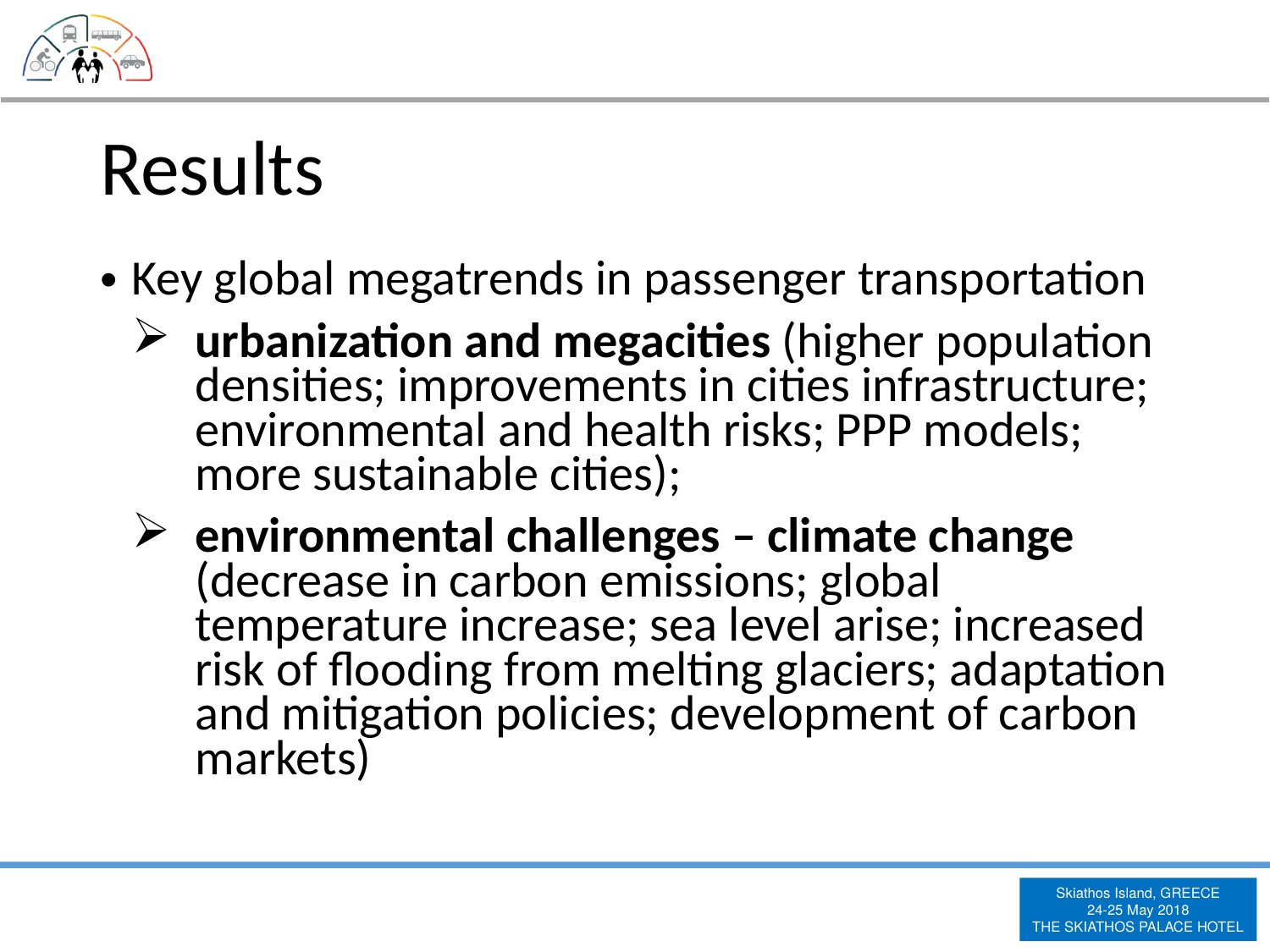

# Results
Key global megatrends in passenger transportation
urbanization and megacities (higher population densities; improvements in cities infrastructure; environmental and health risks; PPP models; more sustainable cities);
environmental challenges – climate change (decrease in carbon emissions; global temperature increase; sea level arise; increased risk of flooding from melting glaciers; adaptation and mitigation policies; development of carbon markets)